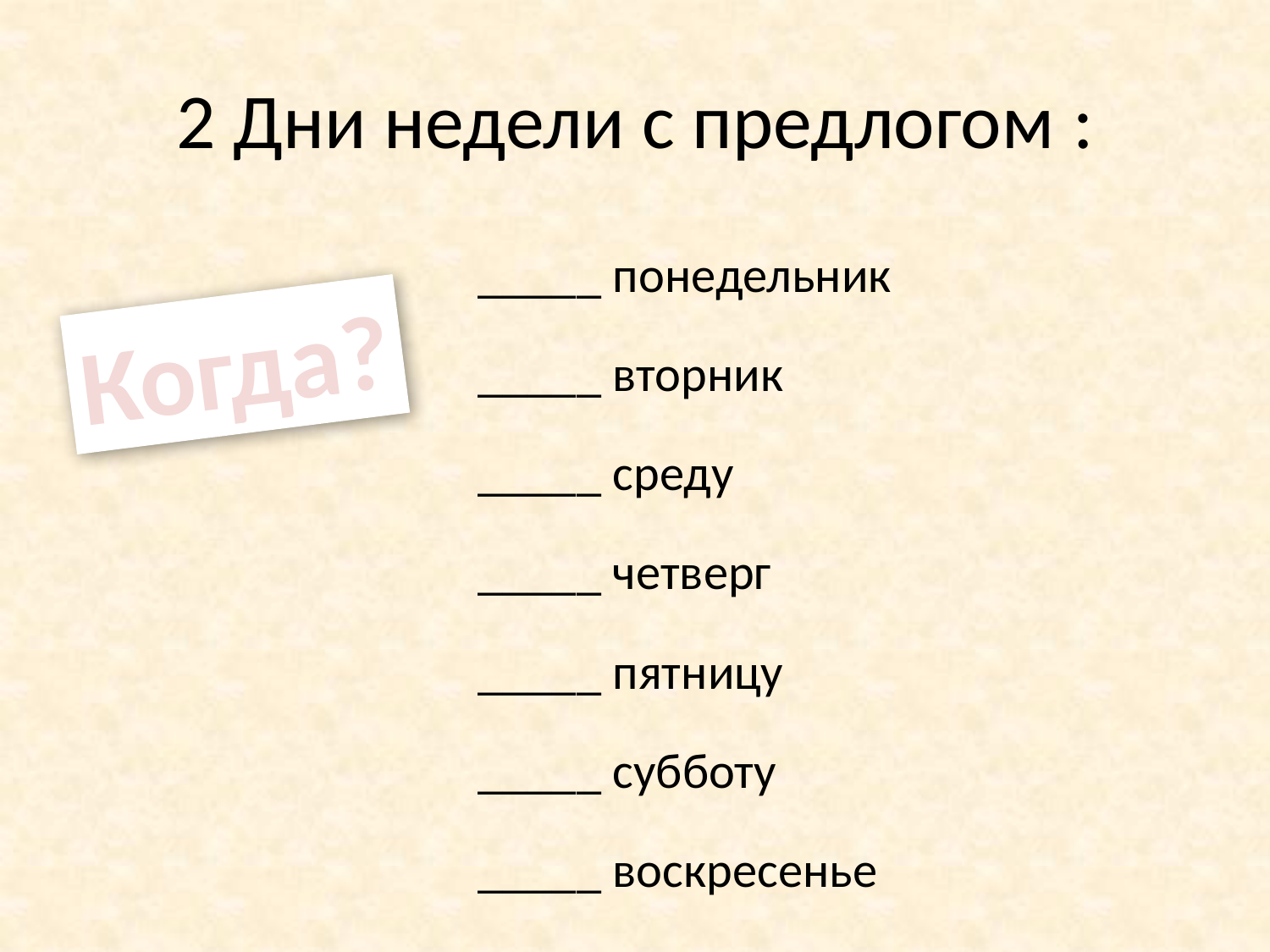

# 2 Дни недели с предлогом :
_____ понедельник
_____ вторник
_____ среду
_____ четверг
_____ пятницу
_____ субботу
_____ воскресенье

Когда?